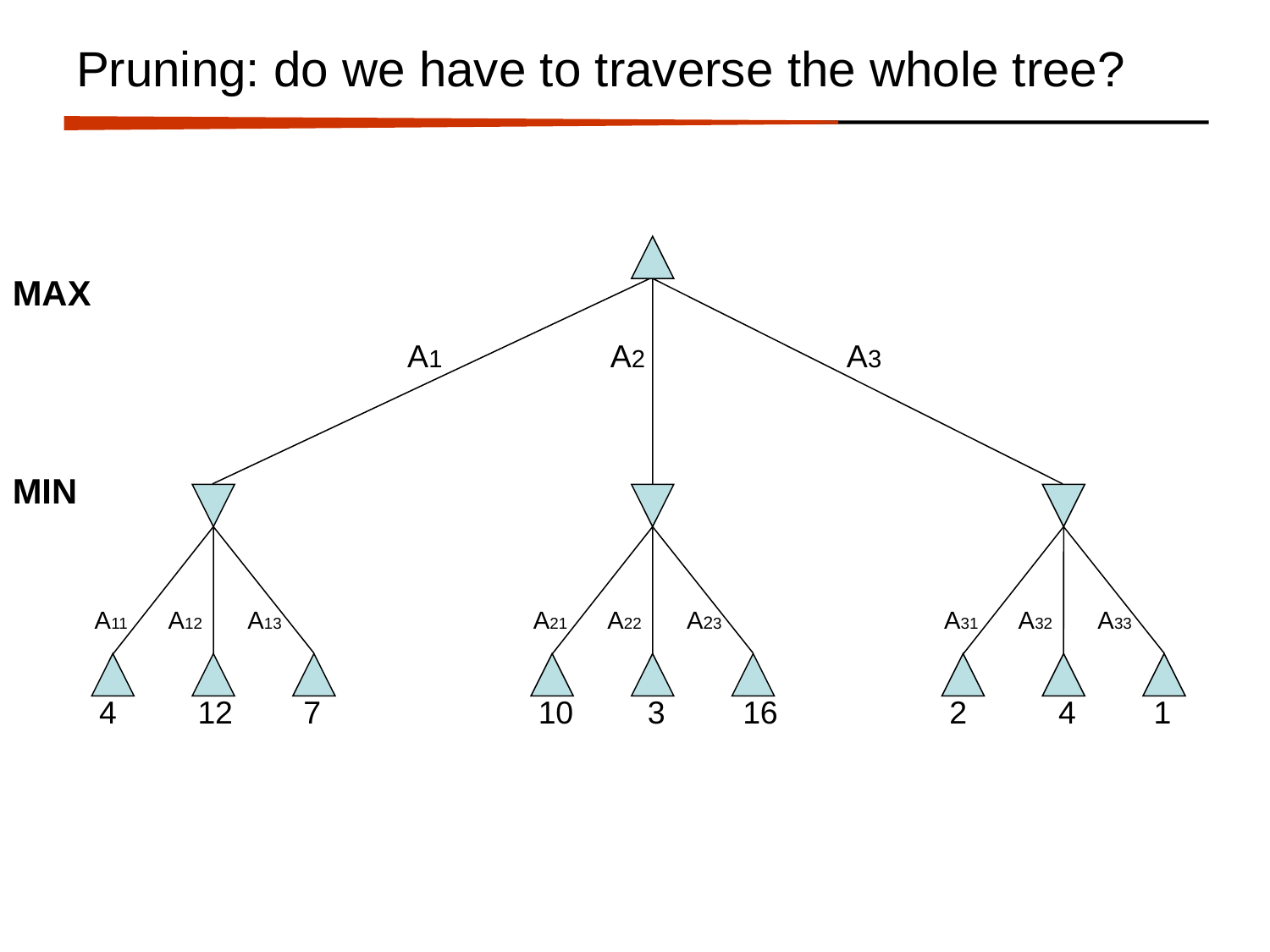

# Pruning: do we have to traverse the whole tree?

MAX

A1
A2
A3
MIN

A11
A12
A13
4
12
7

A21
A22
A23
10
3
16

A31
A32
A33
2
4
1